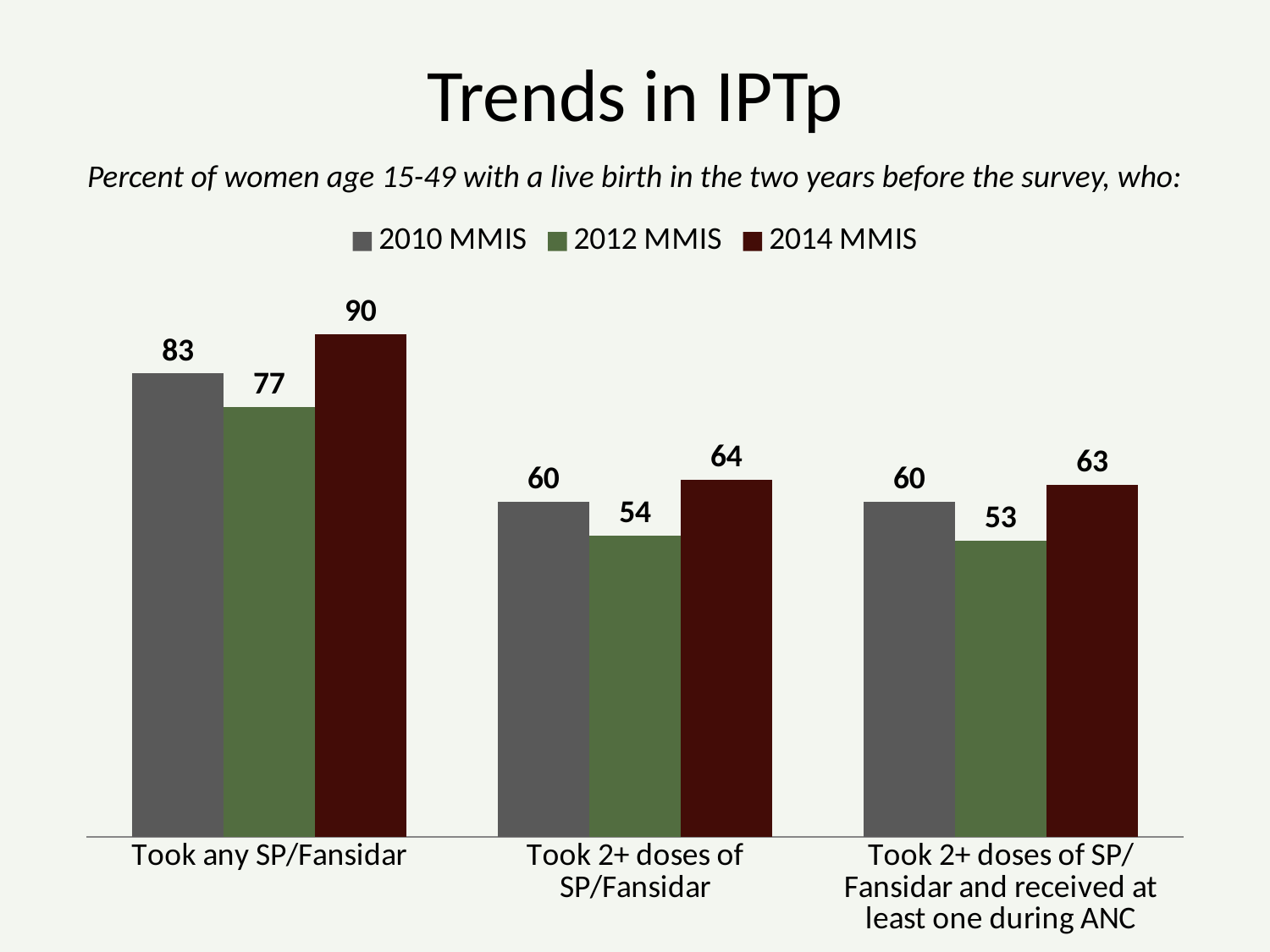

Trends in IPTp
Percent of women age 15-49 with a live birth in the two years before the survey, who:

### Chart

| Category | 2010 MMIS | 2012 MMIS | 2014 MMIS |
|---|---|---|---|
| Took any SP/Fansidar | 83.0 | 77.0 | 90.0 |
| Took 2+ doses of SP/Fansidar | 60.0 | 54.0 | 64.0 |
| Took 2+ doses of SP/Fansidar and received at least one during ANC | 60.0 | 53.0 | 63.0 |